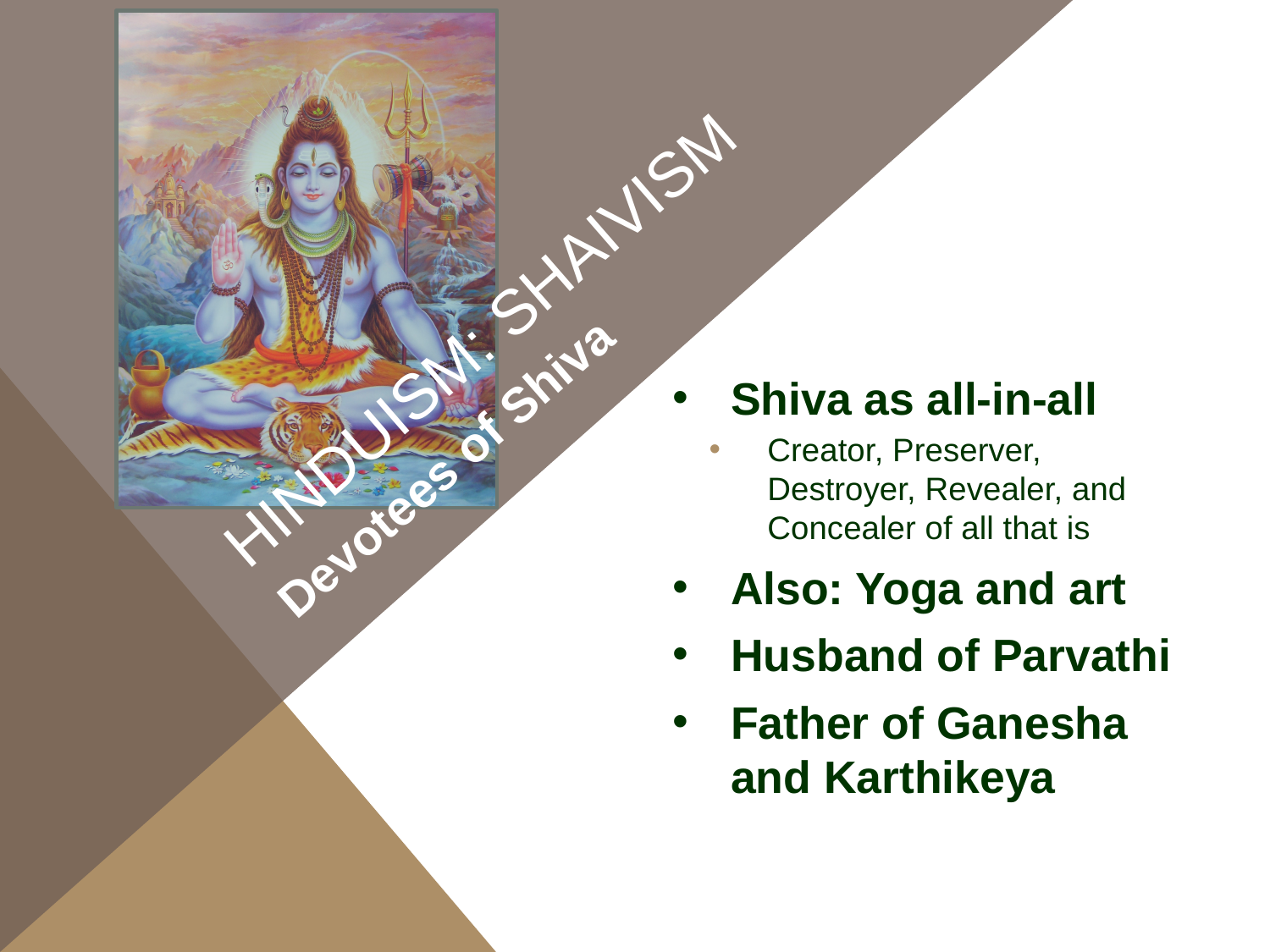

# Hinduism: Shaivism
Devotees of Shiva
Shiva as all-in-all
Creator, Preserver, Destroyer, Revealer, and Concealer of all that is
Also: Yoga and art
Husband of Parvathi
Father of Ganesha and Karthikeya